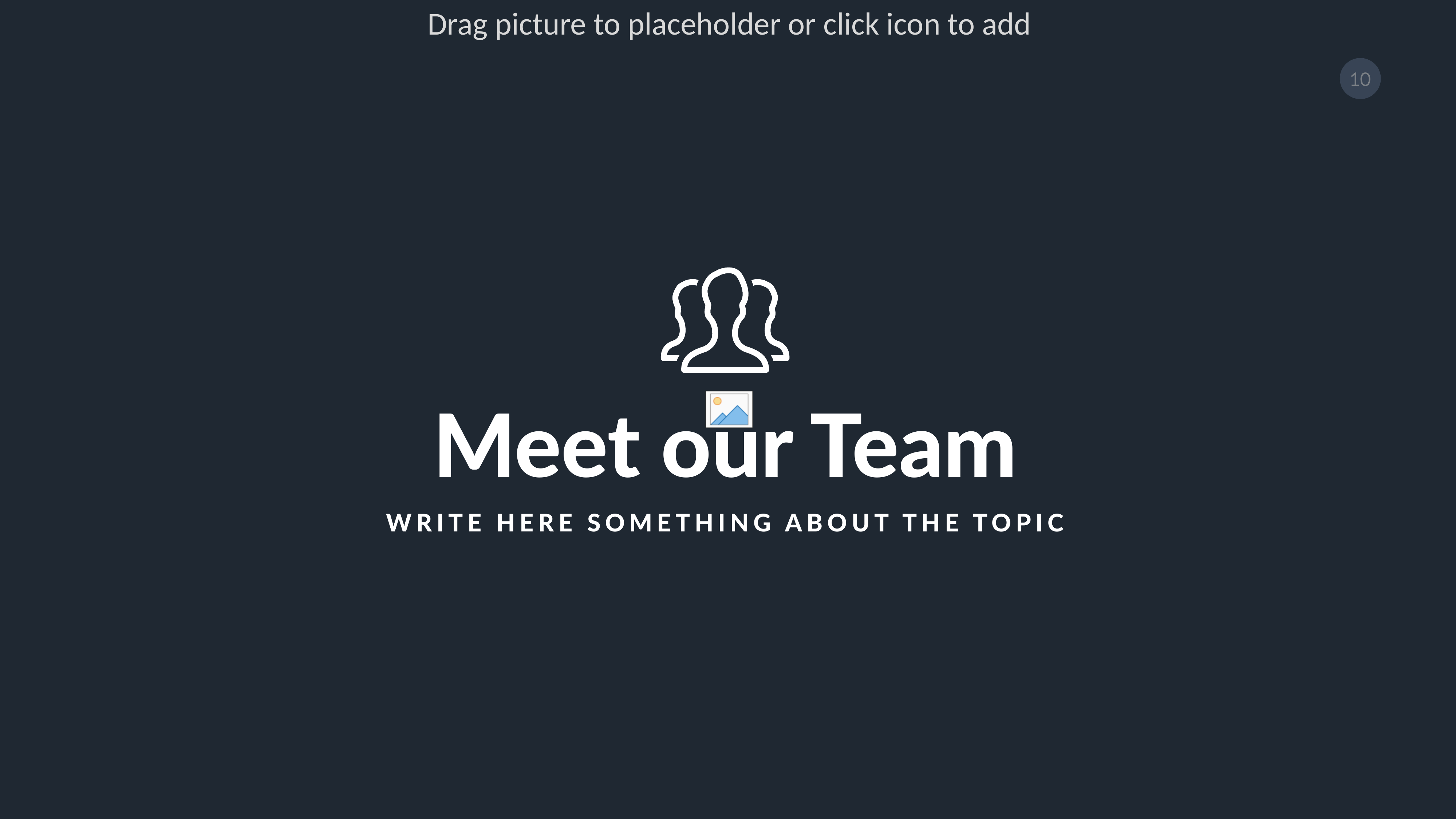

Meet our Team
WRITE HERE SOMETHING ABOUT THE TOPIC